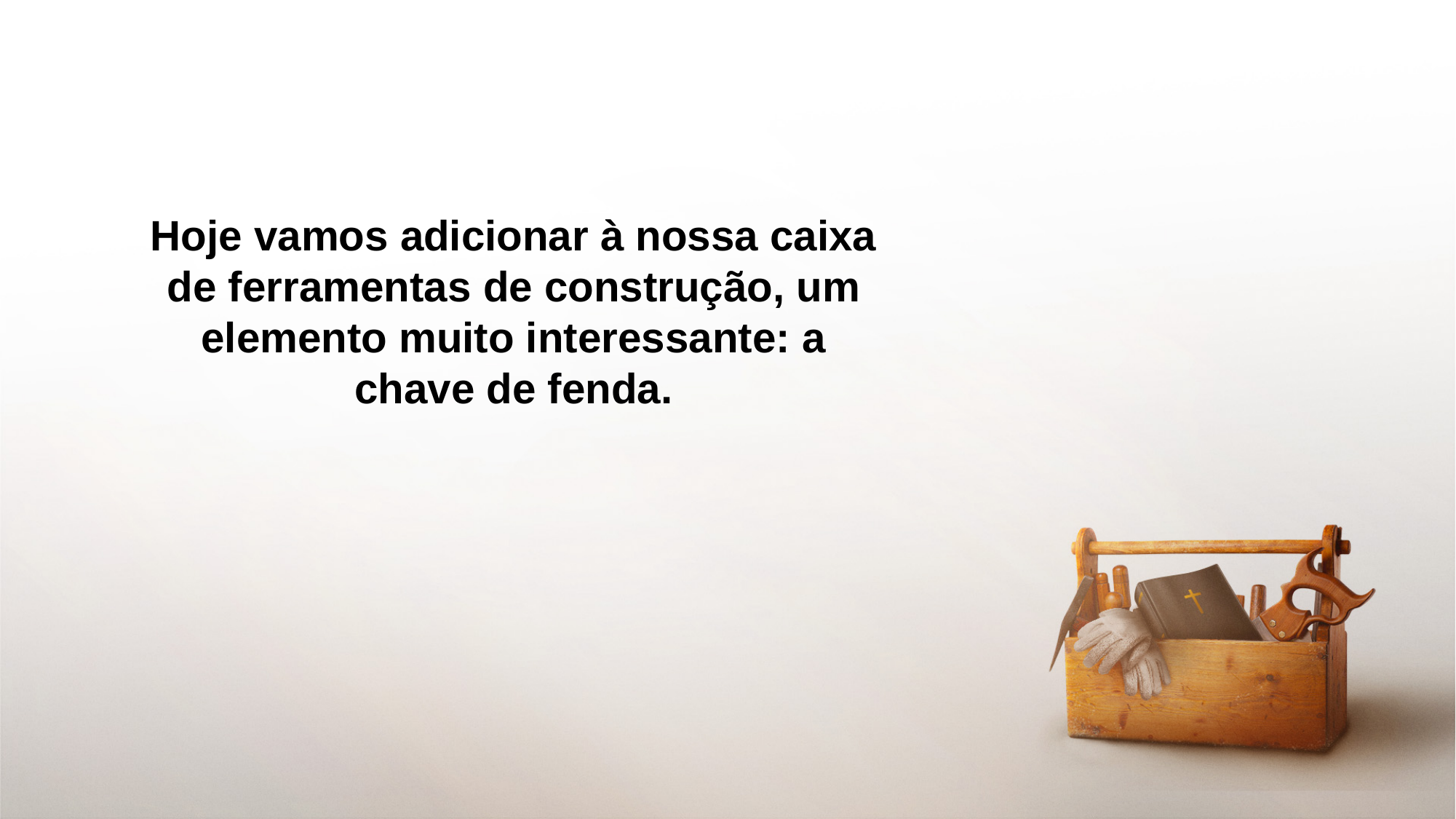

Hoje vamos adicionar à nossa caixa de ferramentas de construção, um elemento muito interessante: a chave de fenda.